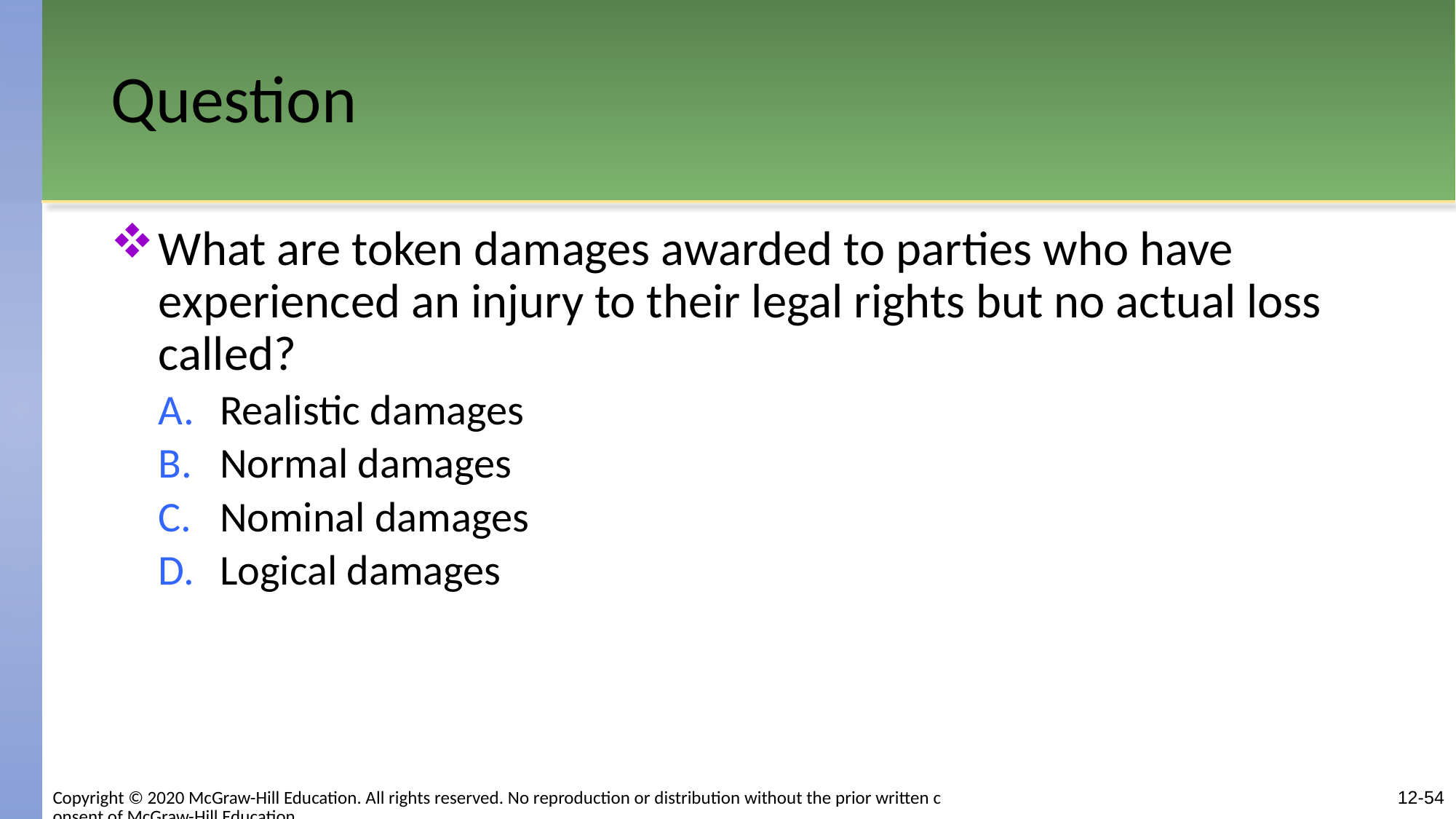

# Question
What are token damages awarded to parties who have experienced an injury to their legal rights but no actual loss called?
Realistic damages
Normal damages
Nominal damages
Logical damages
Copyright © 2020 McGraw-Hill Education. All rights reserved. No reproduction or distribution without the prior written consent of McGraw-Hill Education.
12-54